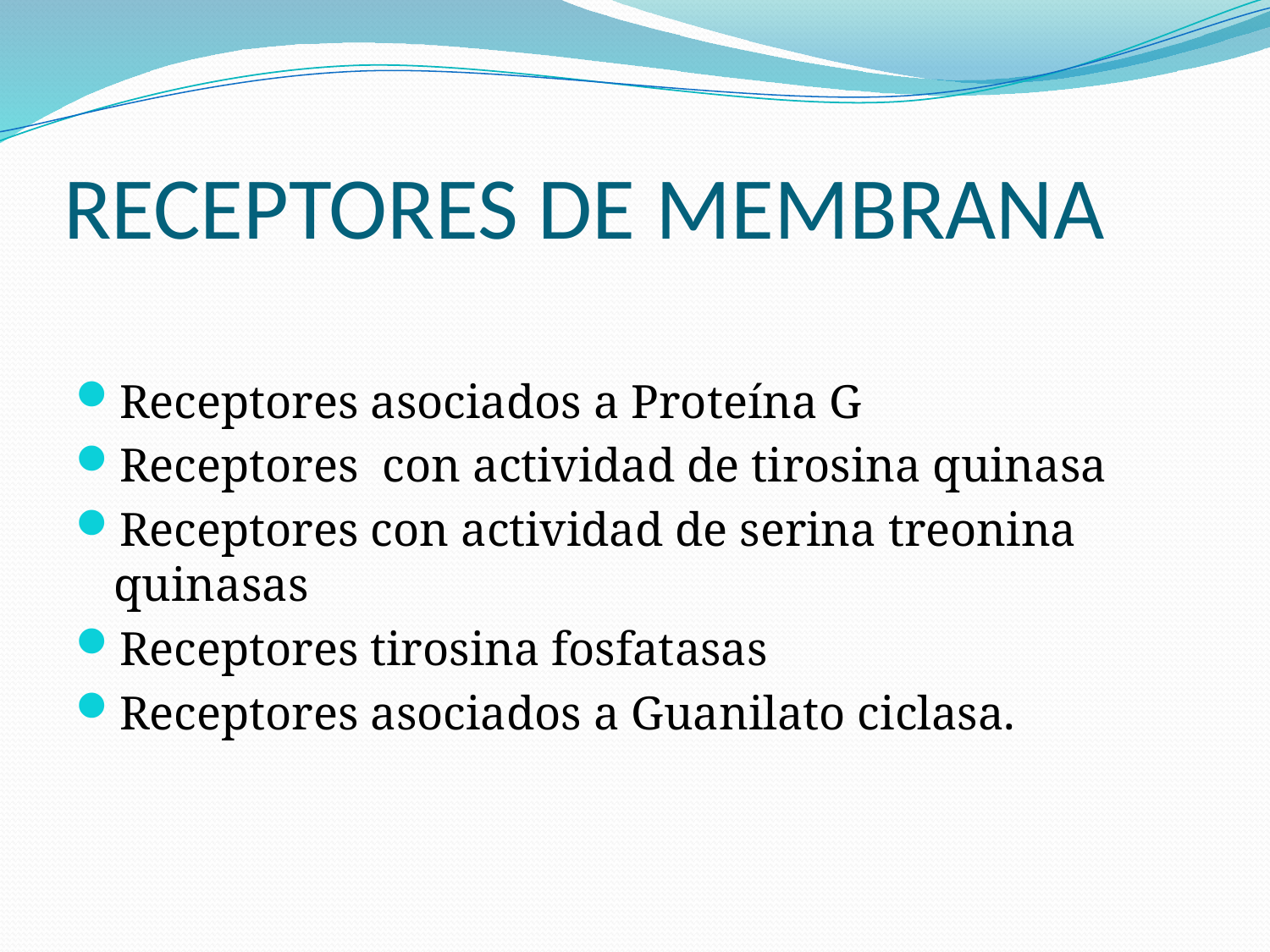

# RECEPTORES DE MEMBRANA
Receptores asociados a Proteína G
Receptores  con actividad de tirosina quinasa
Receptores con actividad de serina treonina quinasas
Receptores tirosina fosfatasas
Receptores asociados a Guanilato ciclasa.